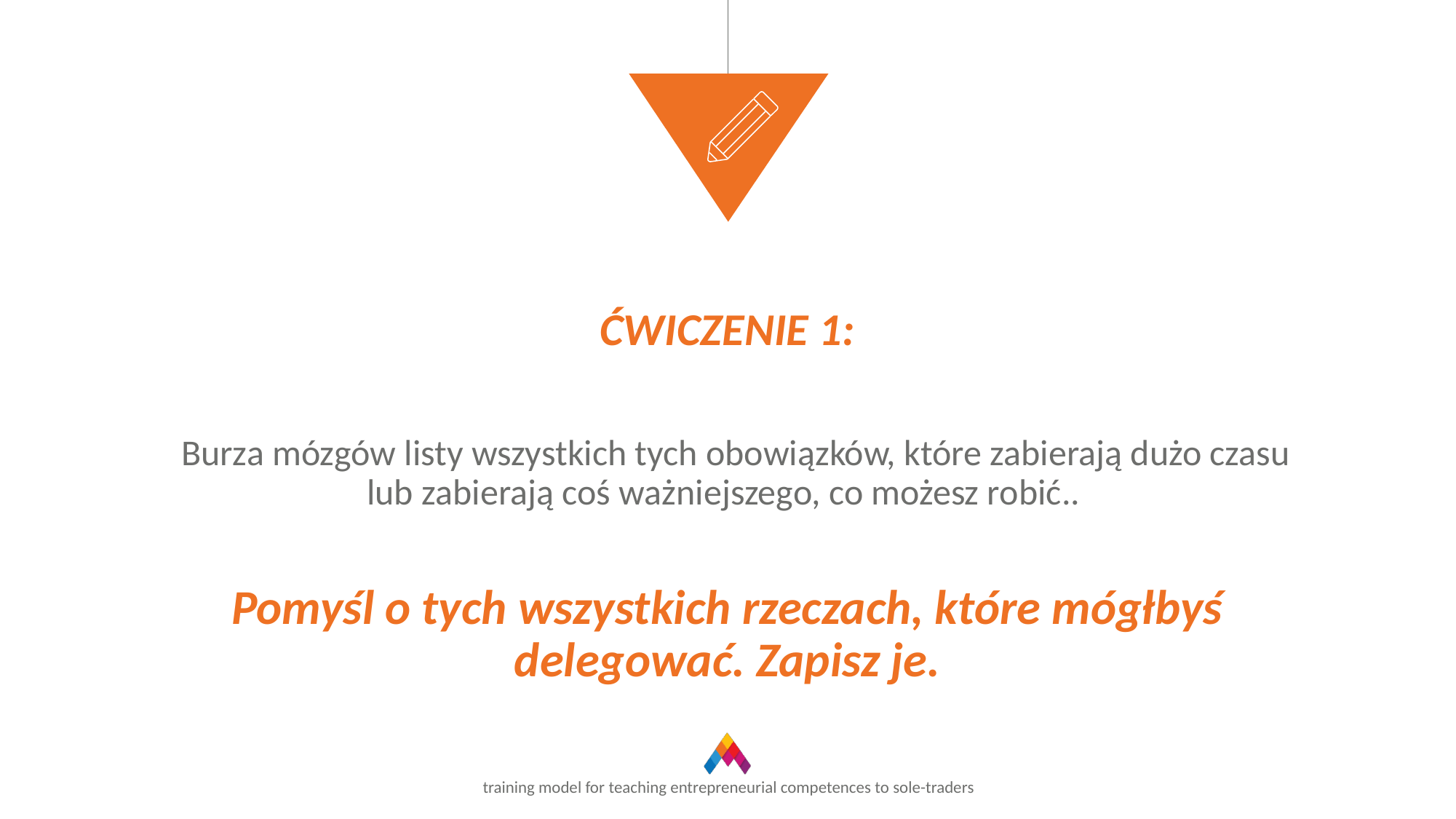

ĆWICZENIE 1:

  Burza mózgów listy wszystkich tych obowiązków, które zabierają dużo czasu lub zabierają coś ważniejszego, co możesz robić..

Pomyśl o tych wszystkich rzeczach, które mógłbyś delegować. Zapisz je.